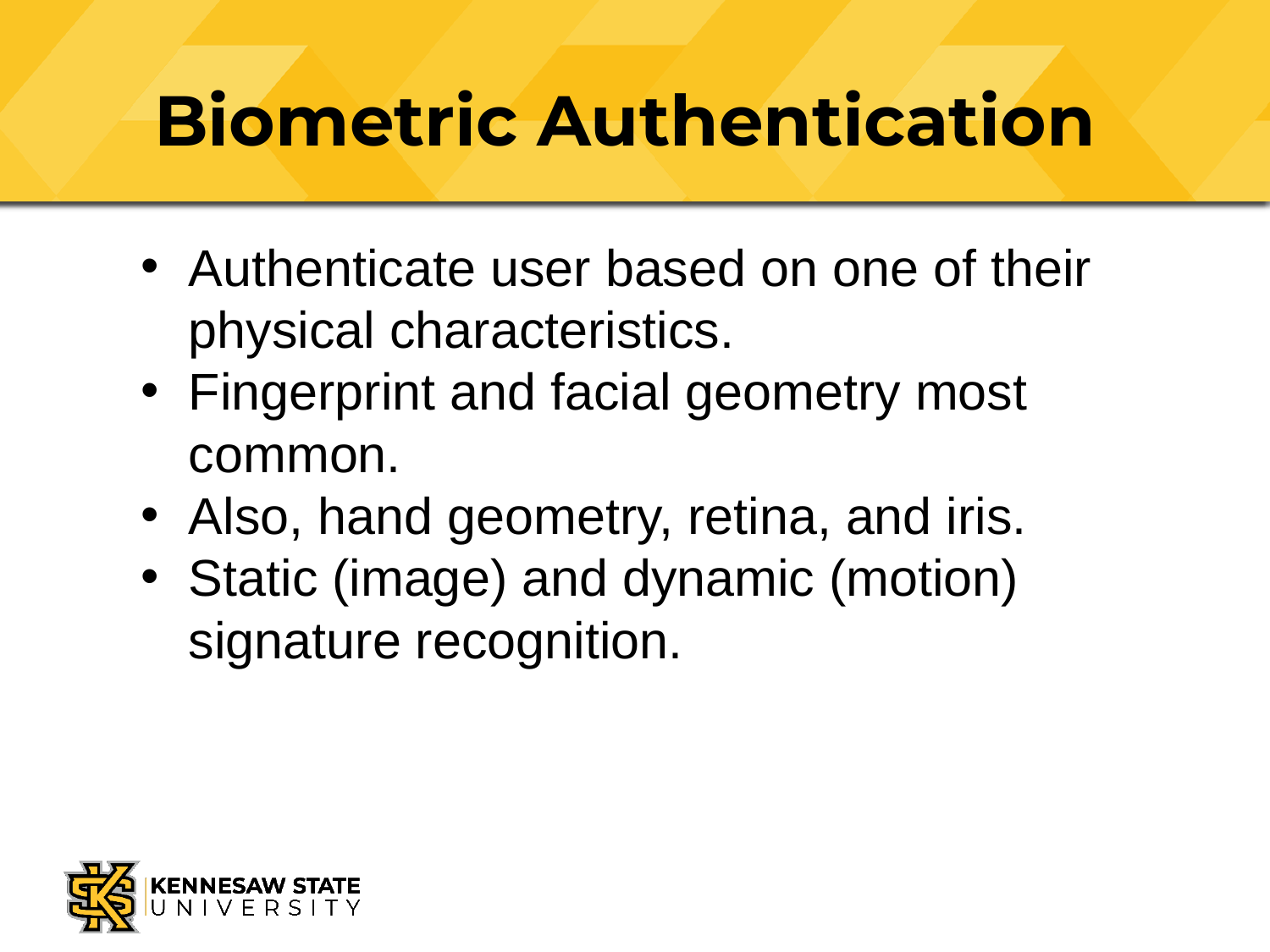

# Biometric Authentication
Authenticate user based on one of their physical characteristics.
Fingerprint and facial geometry most common.
Also, hand geometry, retina, and iris.
Static (image) and dynamic (motion) signature recognition.